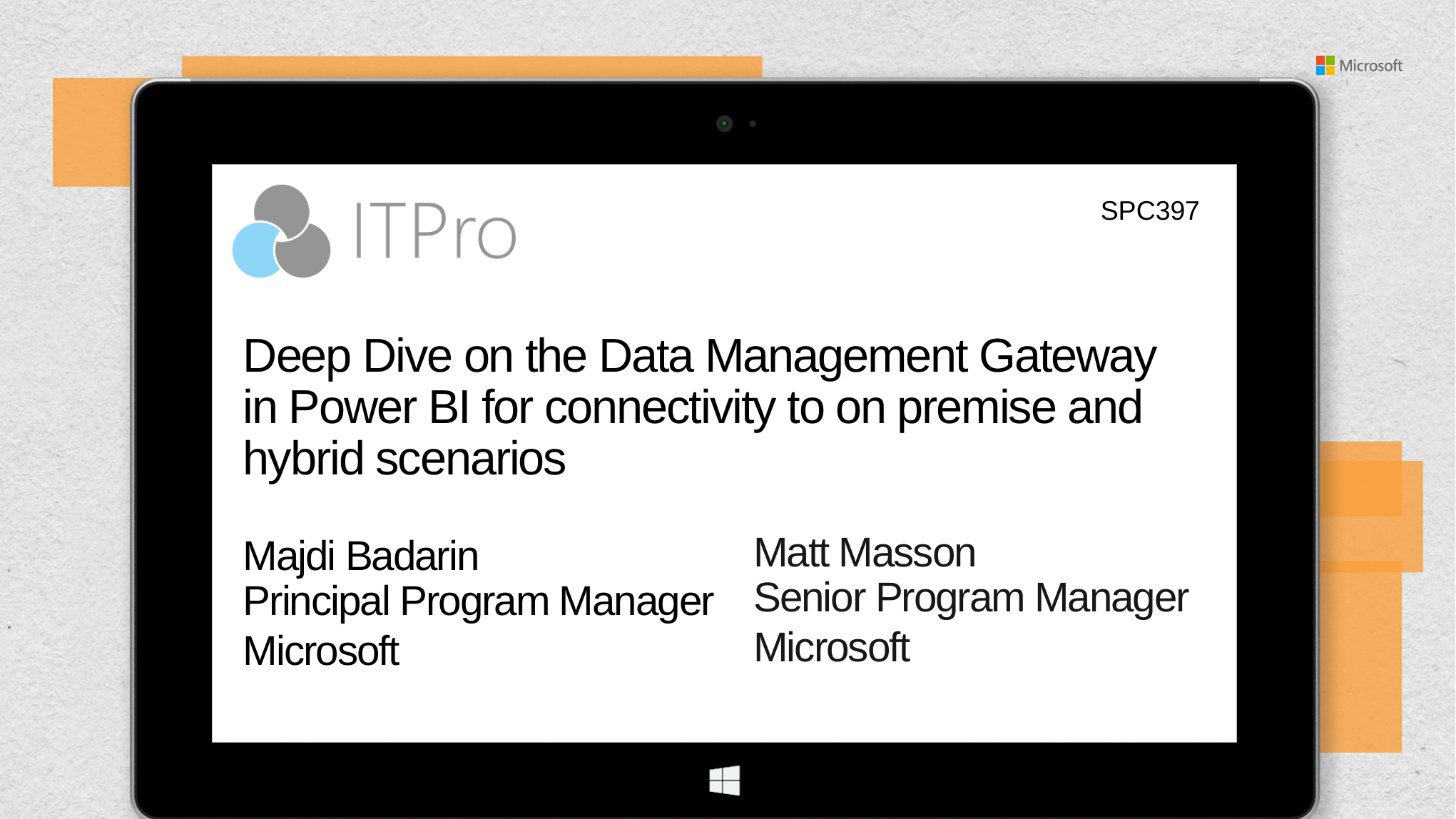

SPC397
# Deep Dive on the Data Management Gateway in Power BI for connectivity to on premise and hybrid scenarios
Matt Masson
Senior Program Manager
Microsoft
Majdi Badarin
Principal Program Manager
Microsoft